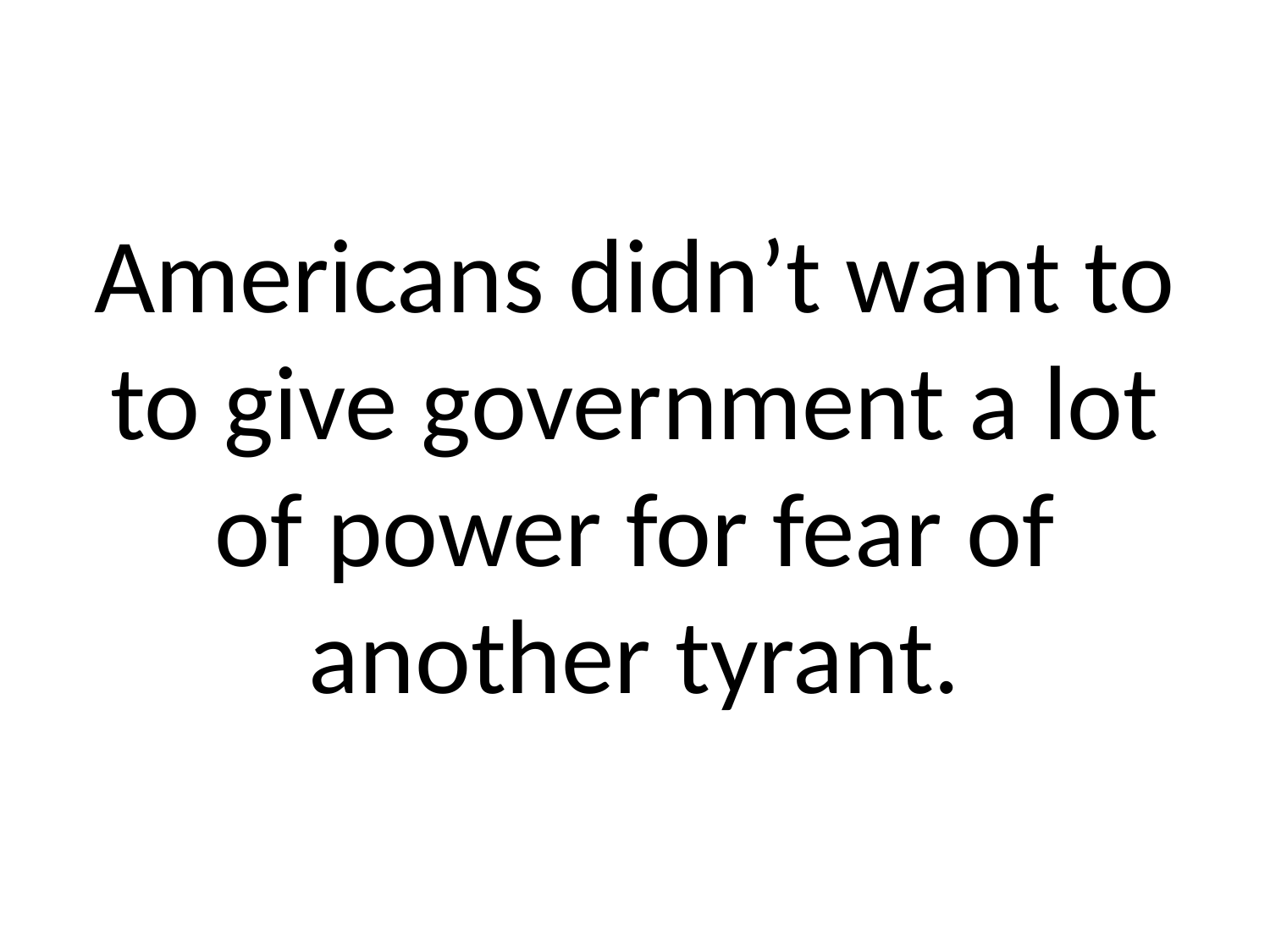

# Americans didn’t want to to give government a lot of power for fear of another tyrant.